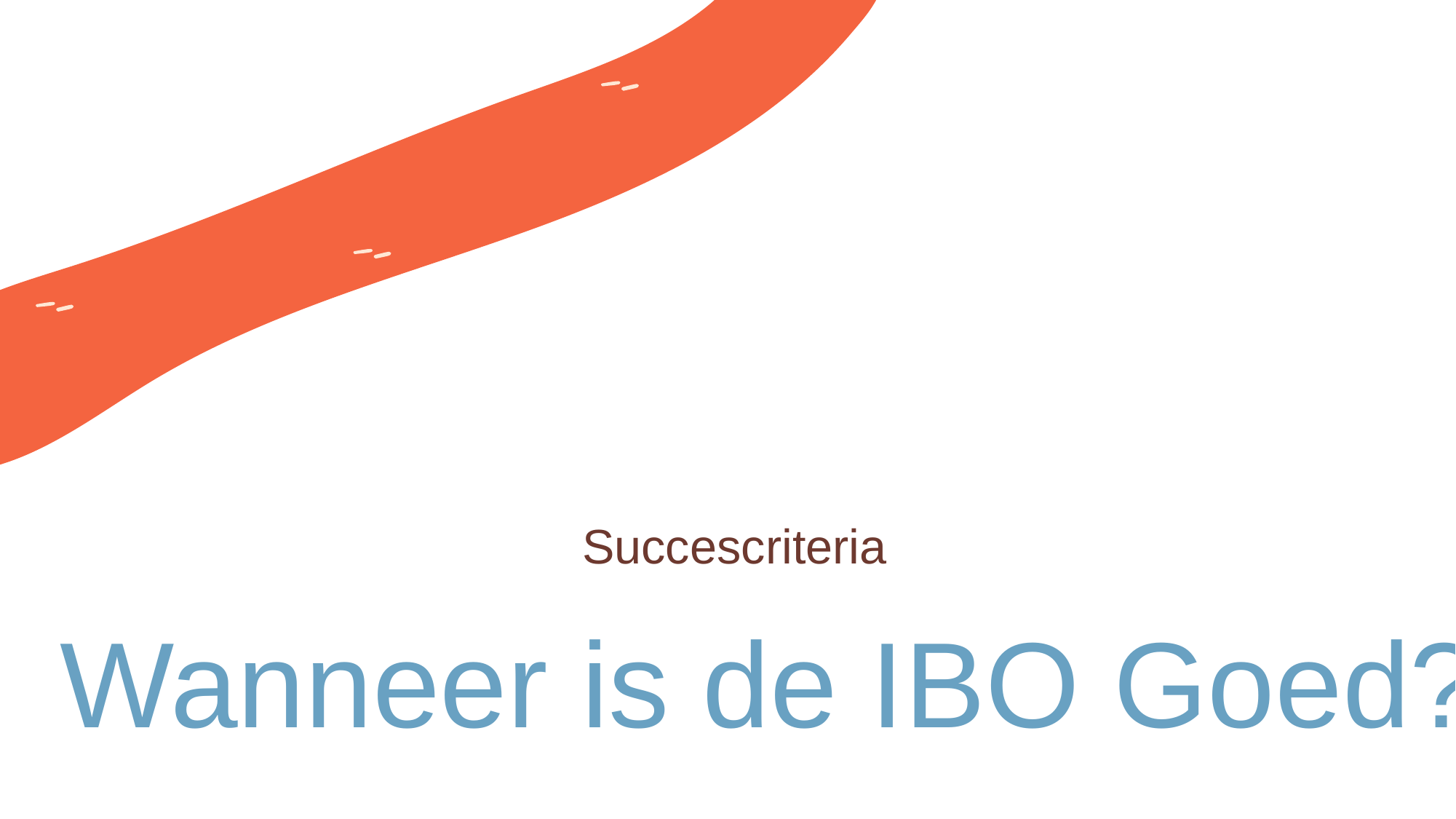

Succescriteria
# Wanneer is de IBO Goed?